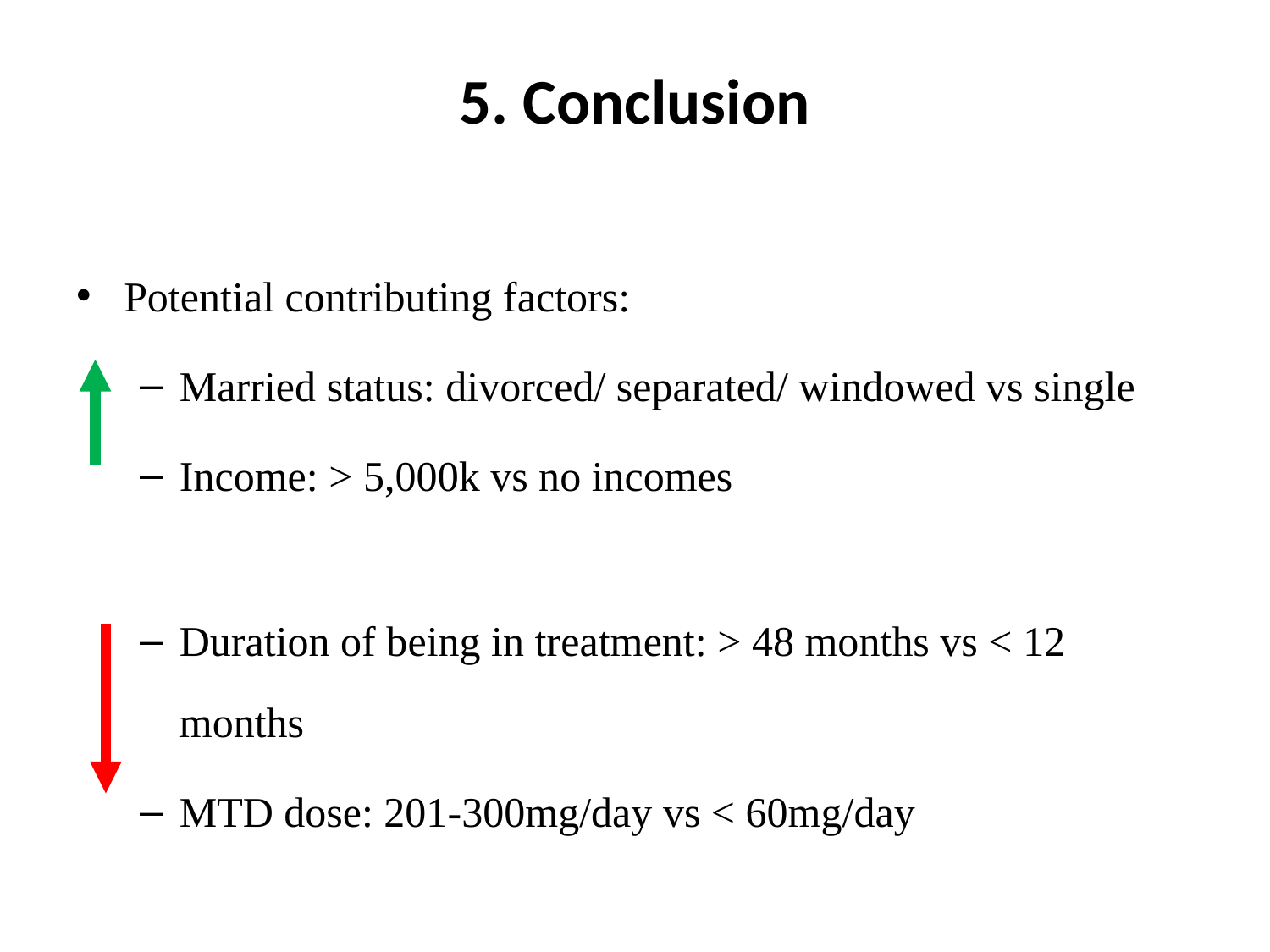

# 5. Conclusion
Potential contributing factors:
Married status: divorced/ separated/ windowed vs single
Income: > 5,000k vs no incomes

Duration of being in treatment: > 48 months vs < 12 months
MTD dose: 201-300mg/day vs < 60mg/day